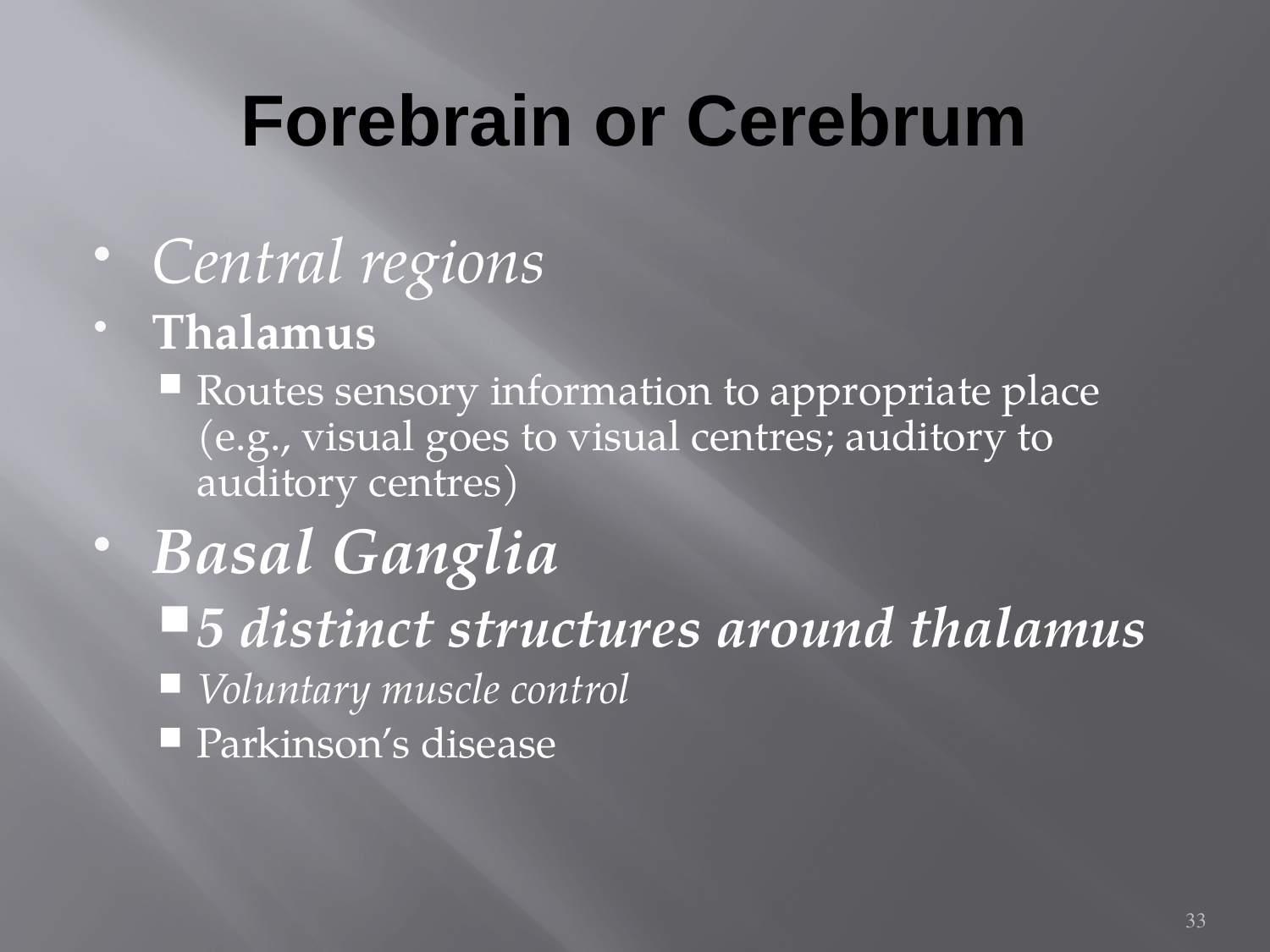

# Forebrain or Cerebrum
Central regions
Thalamus
Routes sensory information to appropriate place (e.g., visual goes to visual centres; auditory to auditory centres)
Basal Ganglia
5 distinct structures around thalamus
Voluntary muscle control
Parkinson’s disease
33